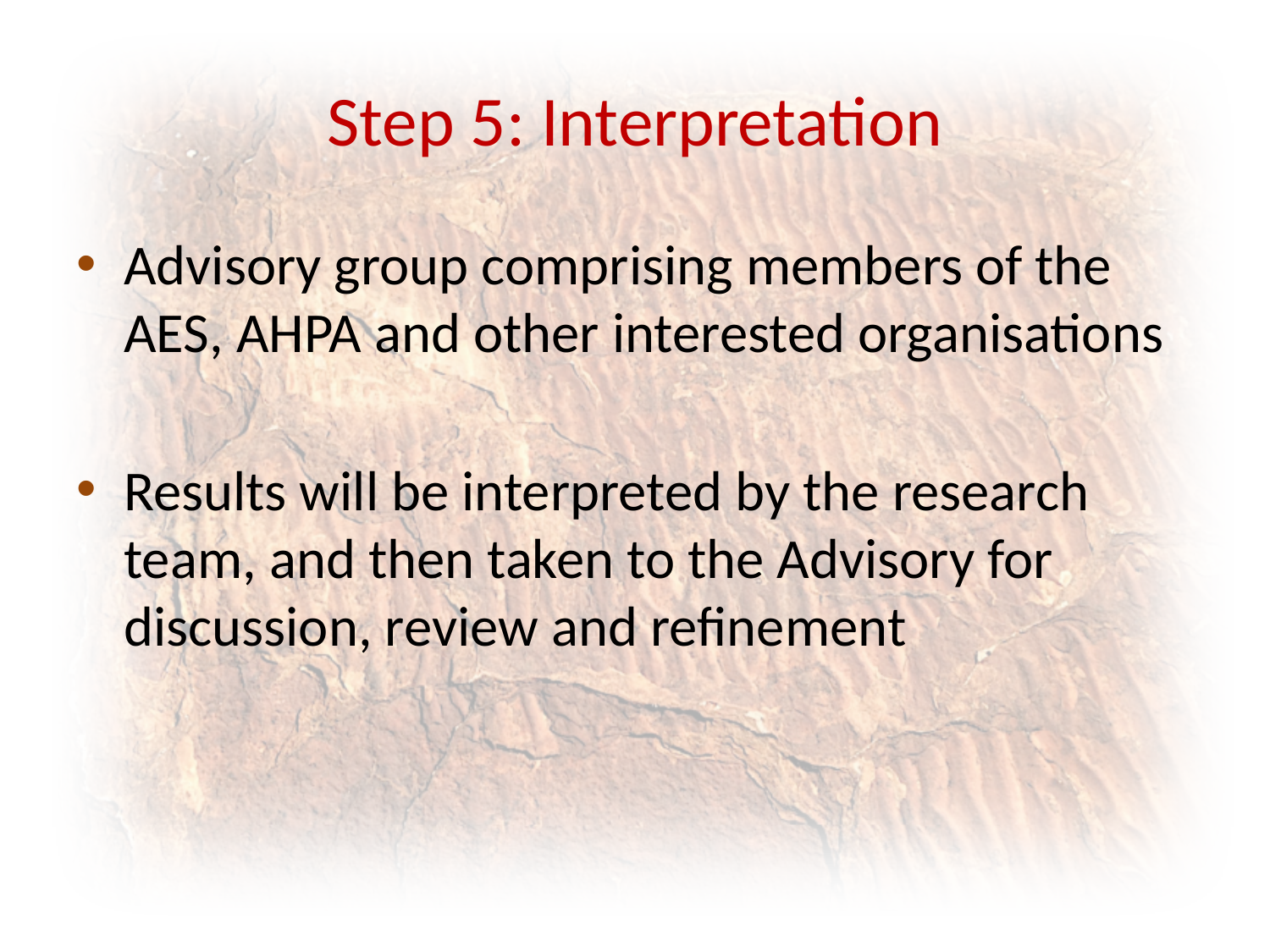

# Step 5: Interpretation
Advisory group comprising members of the AES, AHPA and other interested organisations

Results will be interpreted by the research team, and then taken to the Advisory for discussion, review and refinement